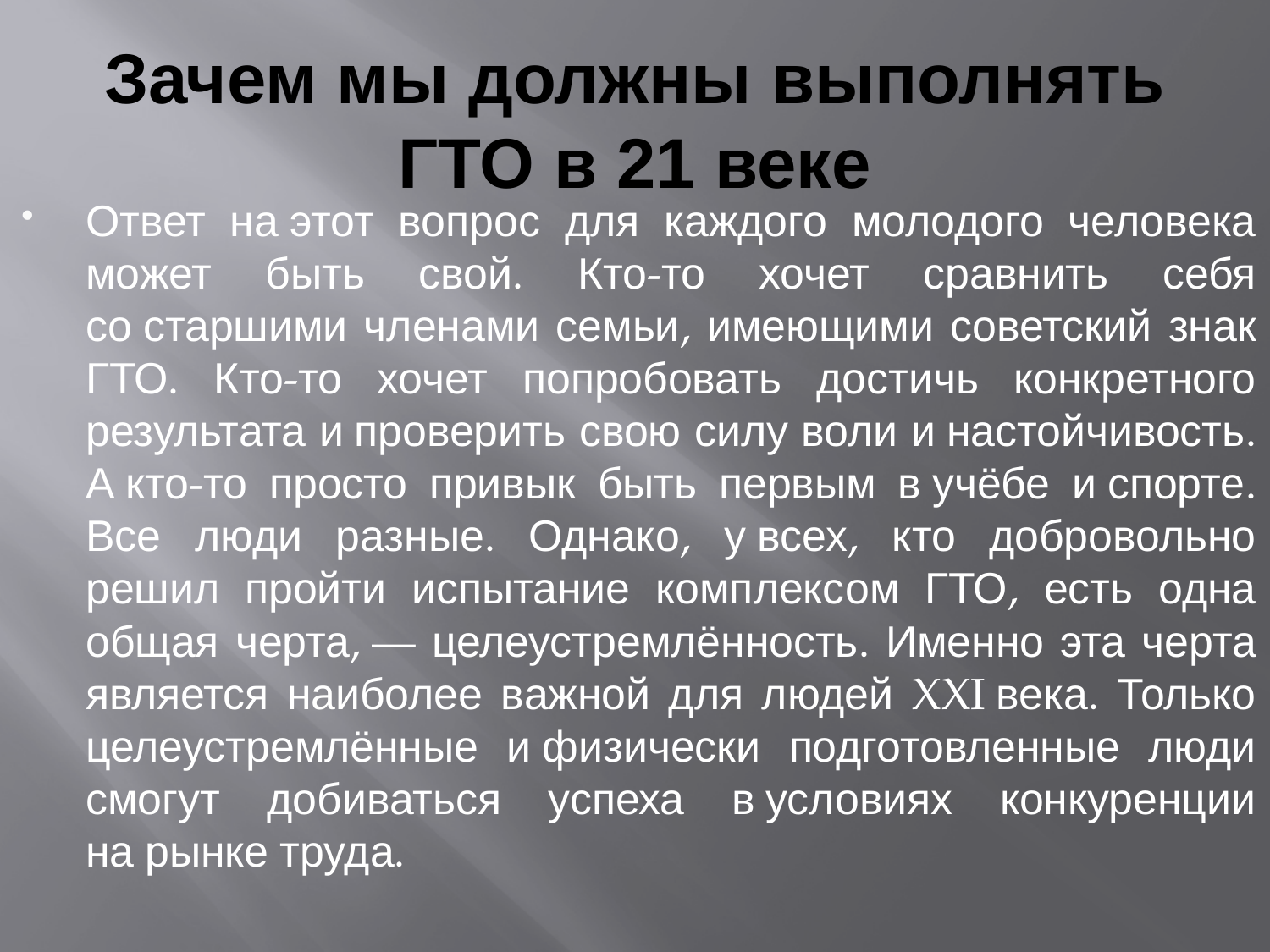

# Зачем мы должны выполнять ГТО в 21 веке
Ответ на этот вопрос для каждого молодого человека может быть свой. Кто-то хочет сравнить себя со старшими членами семьи, имеющими советский знак ГТО. Кто-то хочет попробовать достичь конкретного результата и проверить свою силу воли и настойчивость. А кто-то просто привык быть первым в учёбе и спорте. Все люди разные. Однако, у всех, кто добровольно решил пройти испытание комплексом ГТО, есть одна общая черта, — целеустремлённость. Именно эта черта является наиболее важной для людей XXI века. Только целеустремлённые и физически подготовленные люди смогут добиваться успеха в условиях конкуренции на рынке труда.